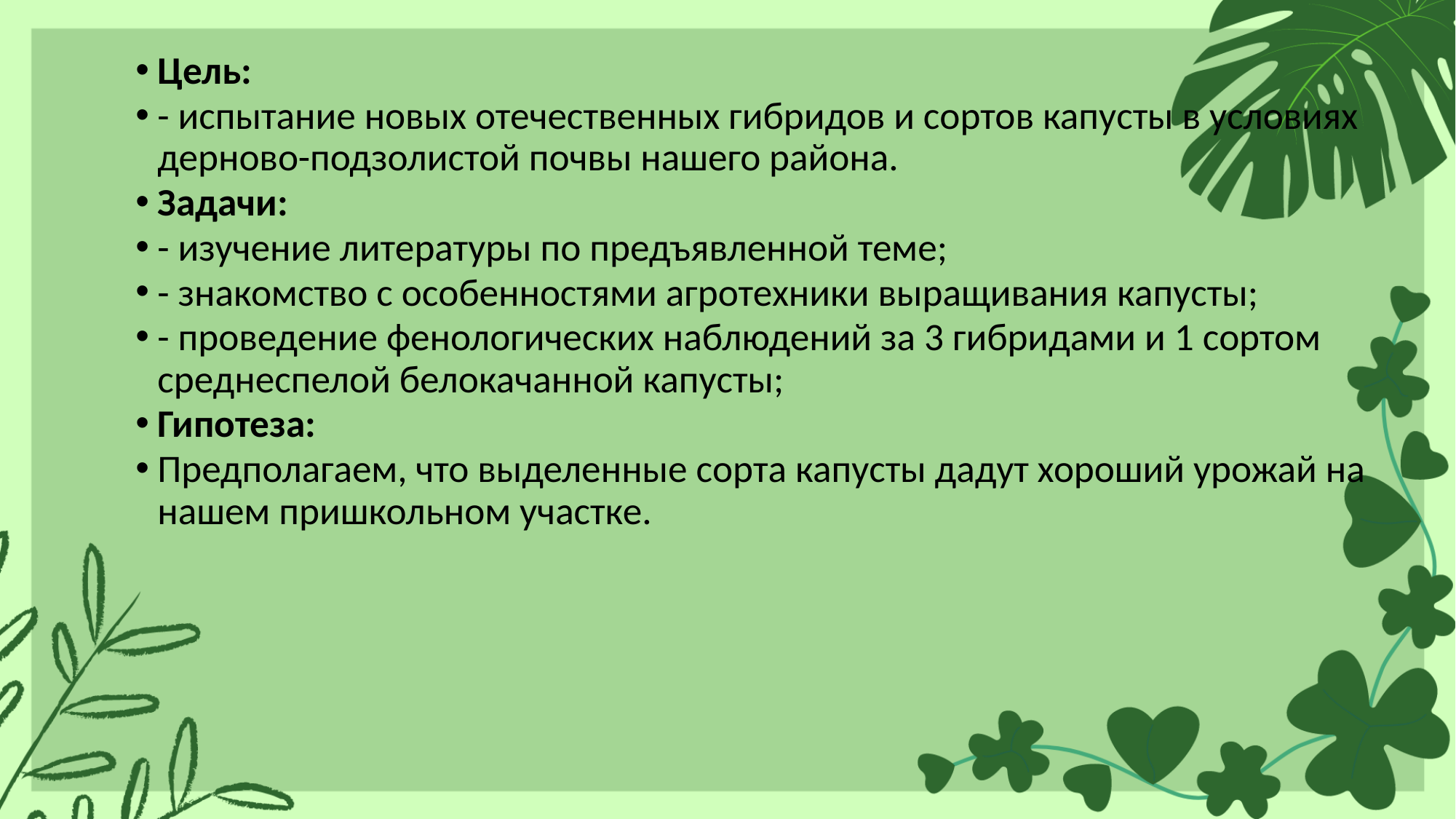

Цель:
- испытание новых отечественных гибридов и сортов капусты в условиях дерново-подзолистой почвы нашего района.
Задачи:
- изучение литературы по предъявленной теме;
- знакомство с особенностями агротехники выращивания капусты;
- проведение фенологических наблюдений за 3 гибридами и 1 сортом среднеспелой белокачанной капусты;
Гипотеза:
Предполагаем, что выделенные сорта капусты дадут хороший урожай на нашем пришкольном участке.